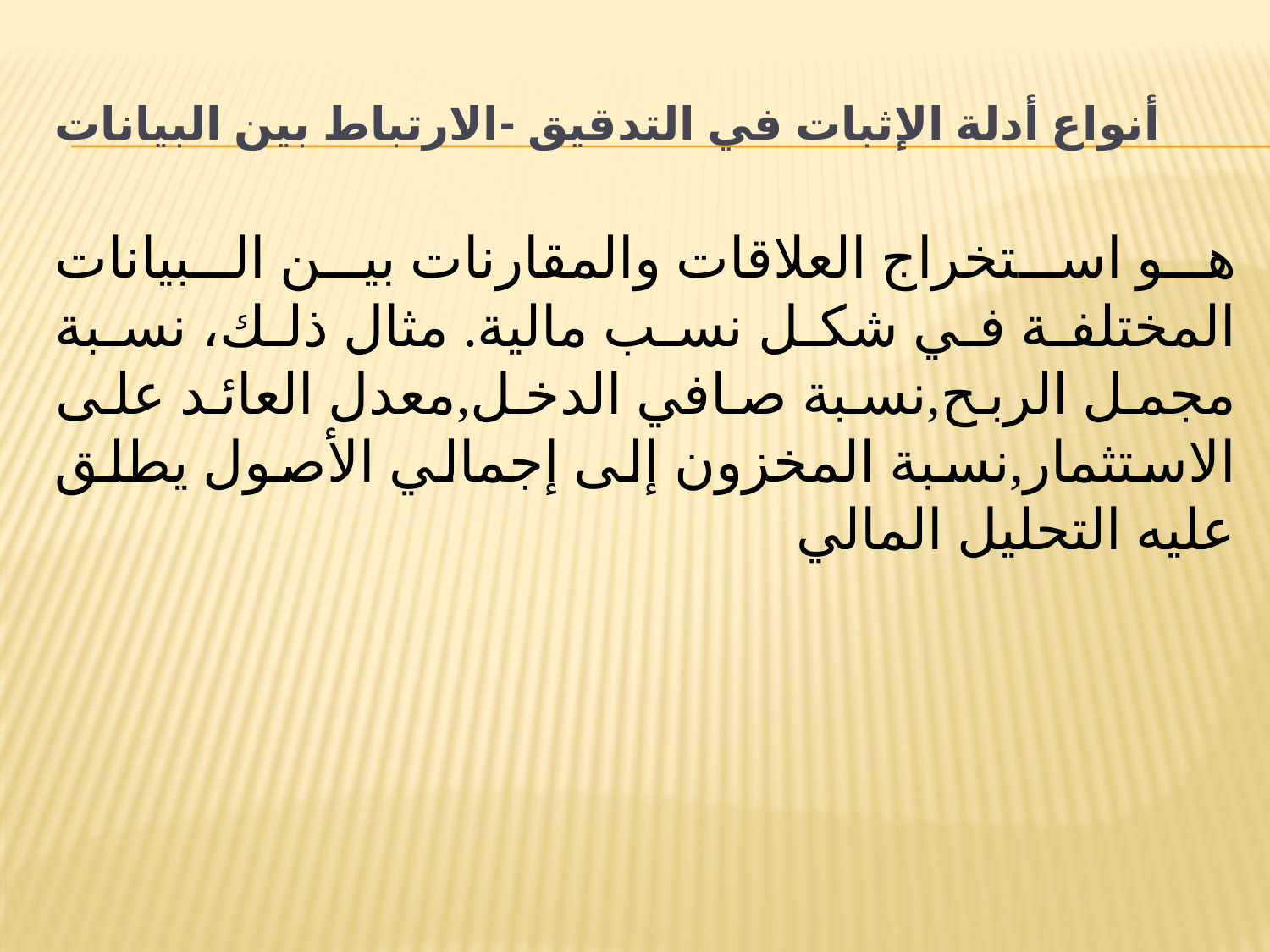

# أنواع أدلة الإثبات في التدقيق -الارتباط بين البيانات
هو استخراج العلاقات والمقارنات بين البيانات المختلفة في شكل نسب مالية. مثال ذلك، نسبة مجمل الربح,نسبة صافي الدخل,معدل العائد على الاستثمار,نسبة المخزون إلى إجمالي الأصول يطلق عليه التحليل المالي